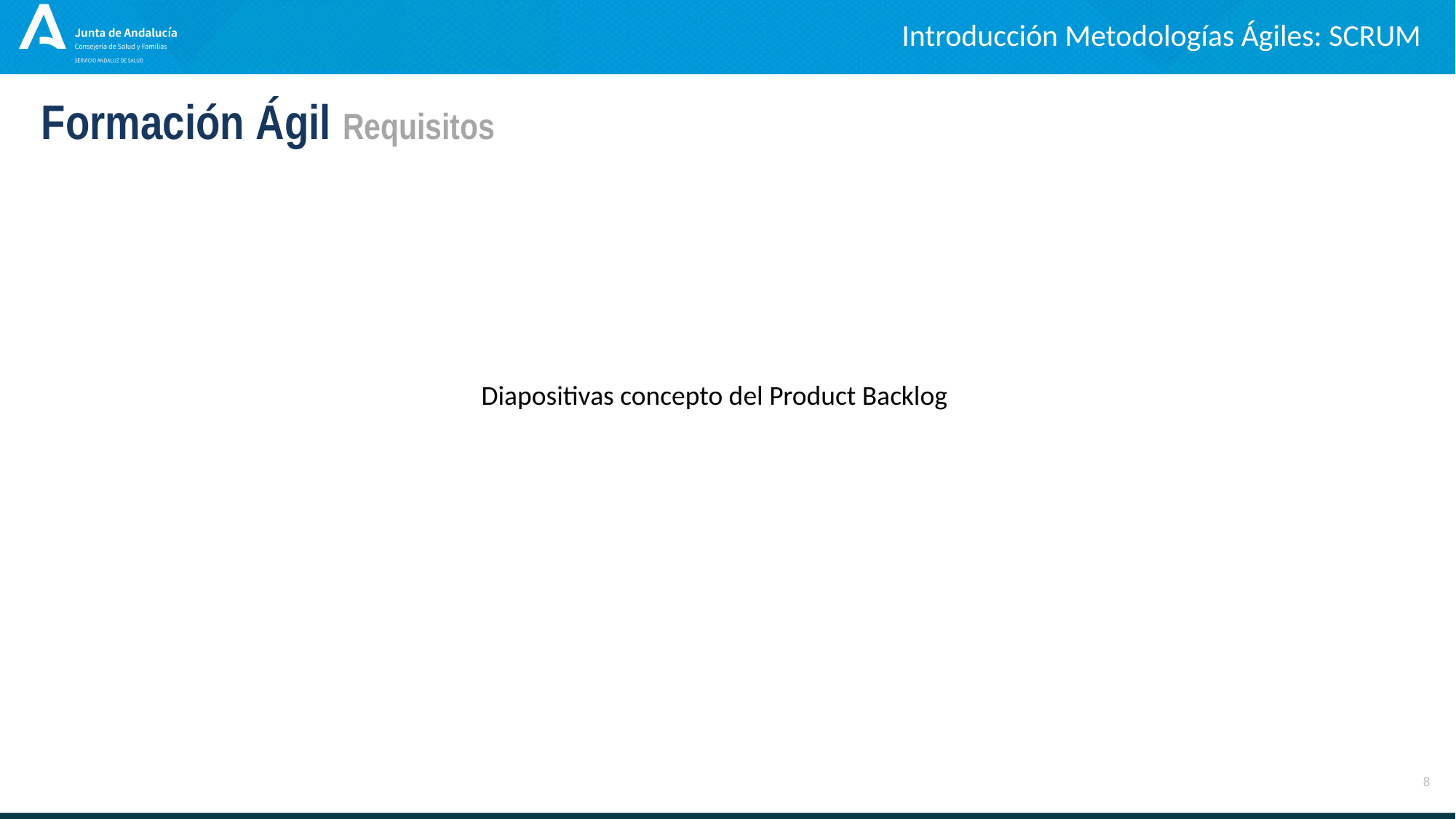

Introducción Metodologías Ágiles: SCRUM

Formación Ágil Requisitos

Diapositivas concepto del Product Backlog
8